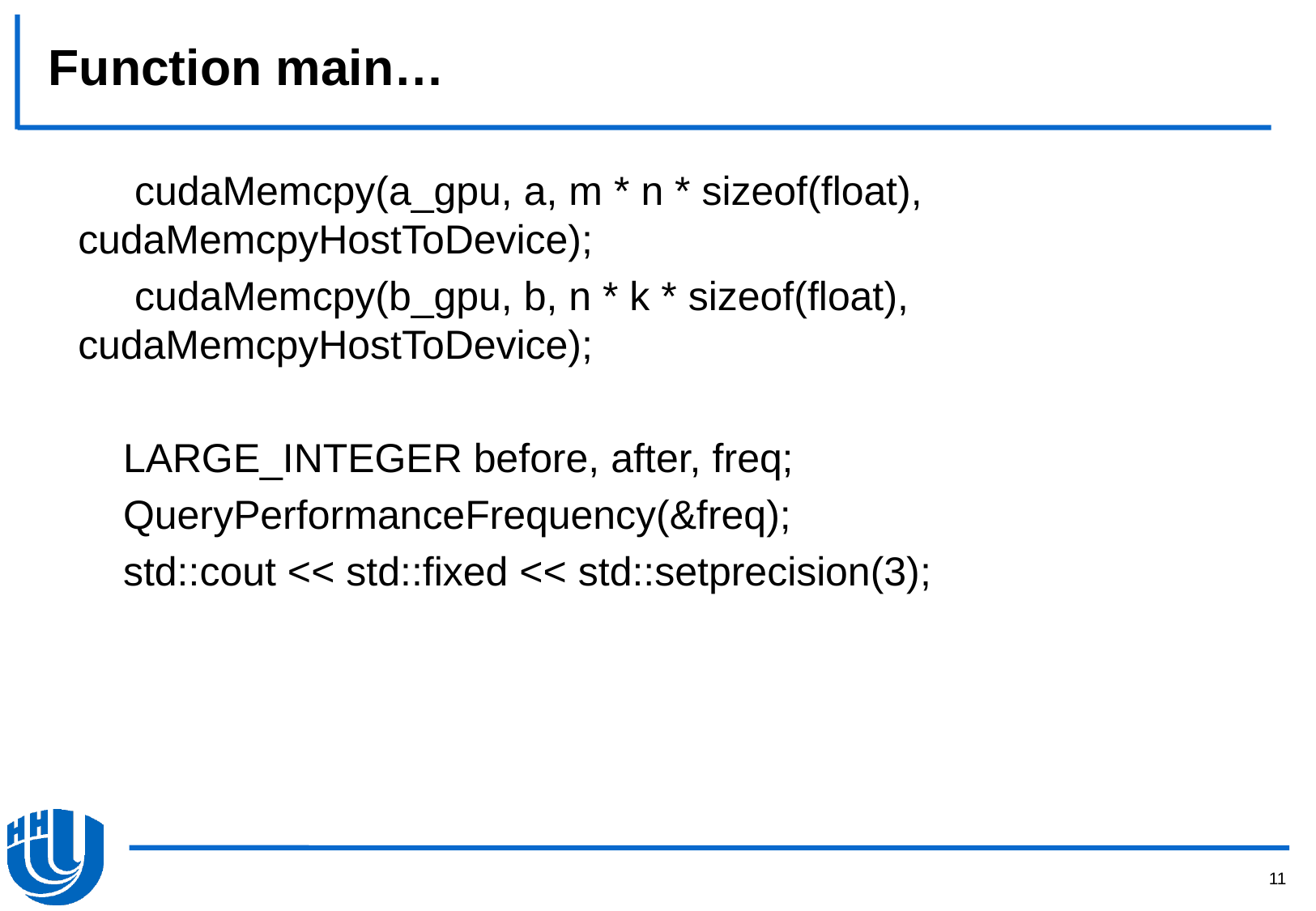

# Function main…
     cudaMemcpy(a_gpu, a, m * n * sizeof(float), cudaMemcpyHostToDevice);
     cudaMemcpy(b_gpu, b, n * k * sizeof(float), cudaMemcpyHostToDevice);

    LARGE_INTEGER before, after, freq;
    QueryPerformanceFrequency(&freq);
    std::cout << std::fixed << std::setprecision(3);
11